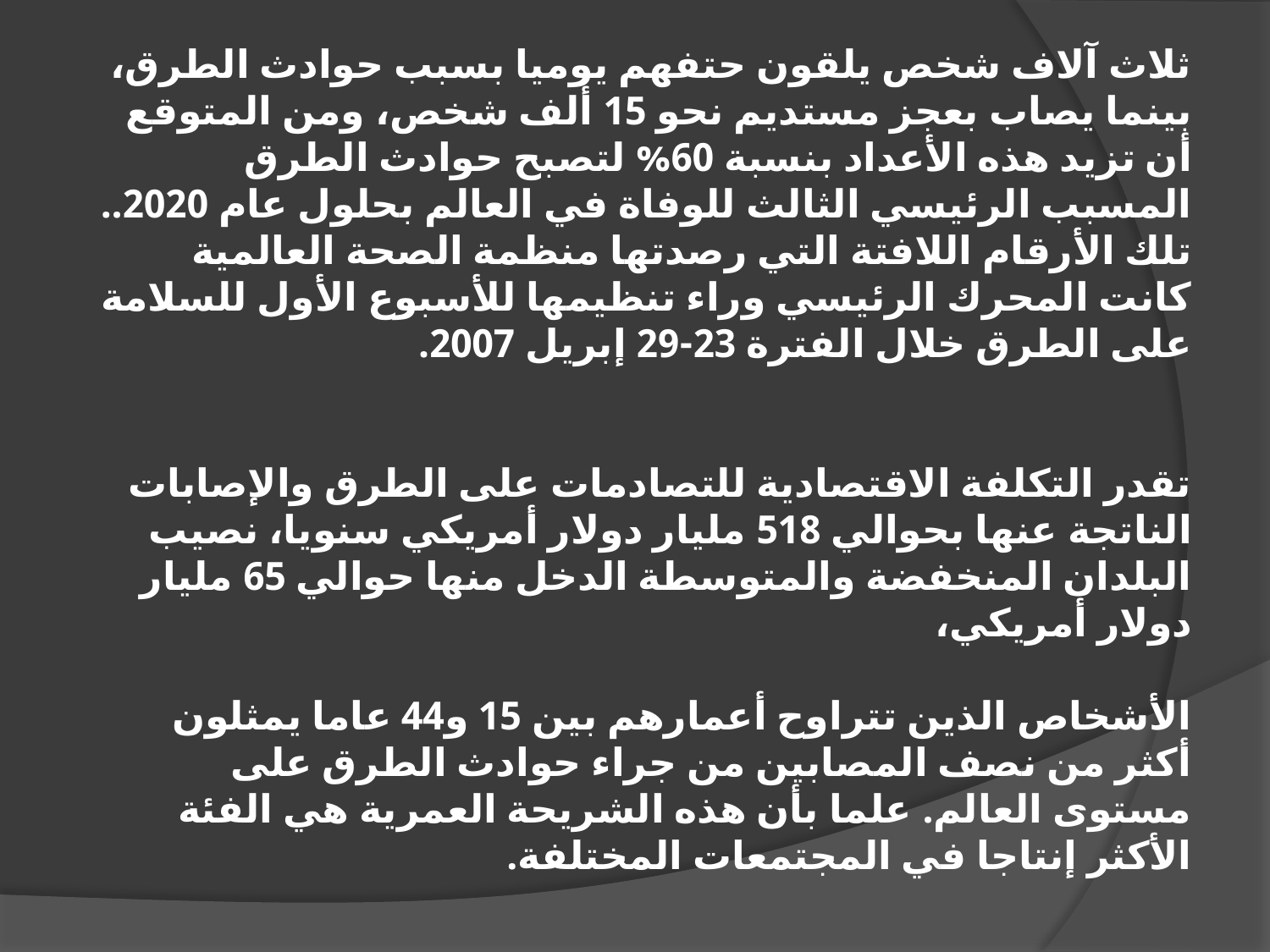

ثلاث آلاف شخص يلقون حتفهم يوميا بسبب حوادث الطرق، بينما يصاب بعجز مستديم نحو 15 ألف شخص، ومن المتوقع أن تزيد هذه الأعداد بنسبة 60% لتصبح حوادث الطرق المسبب الرئيسي الثالث للوفاة في العالم بحلول عام 2020.. تلك الأرقام اللافتة التي رصدتها منظمة الصحة العالمية كانت المحرك الرئيسي وراء تنظيمها للأسبوع الأول للسلامة على الطرق خلال الفترة 23-29 إبريل 2007.
تقدر التكلفة الاقتصادية للتصادمات على الطرق والإصابات الناتجة عنها بحوالي 518 مليار دولار أمريكي سنويا، نصيب البلدان المنخفضة والمتوسطة الدخل منها حوالي 65 مليار دولار أمريكي،
الأشخاص الذين تتراوح أعمارهم بين 15 و44 عاما يمثلون أكثر من نصف المصابين من جراء حوادث الطرق على مستوى العالم. علما بأن هذه الشريحة العمرية هي الفئة الأكثر إنتاجا في المجتمعات المختلفة.